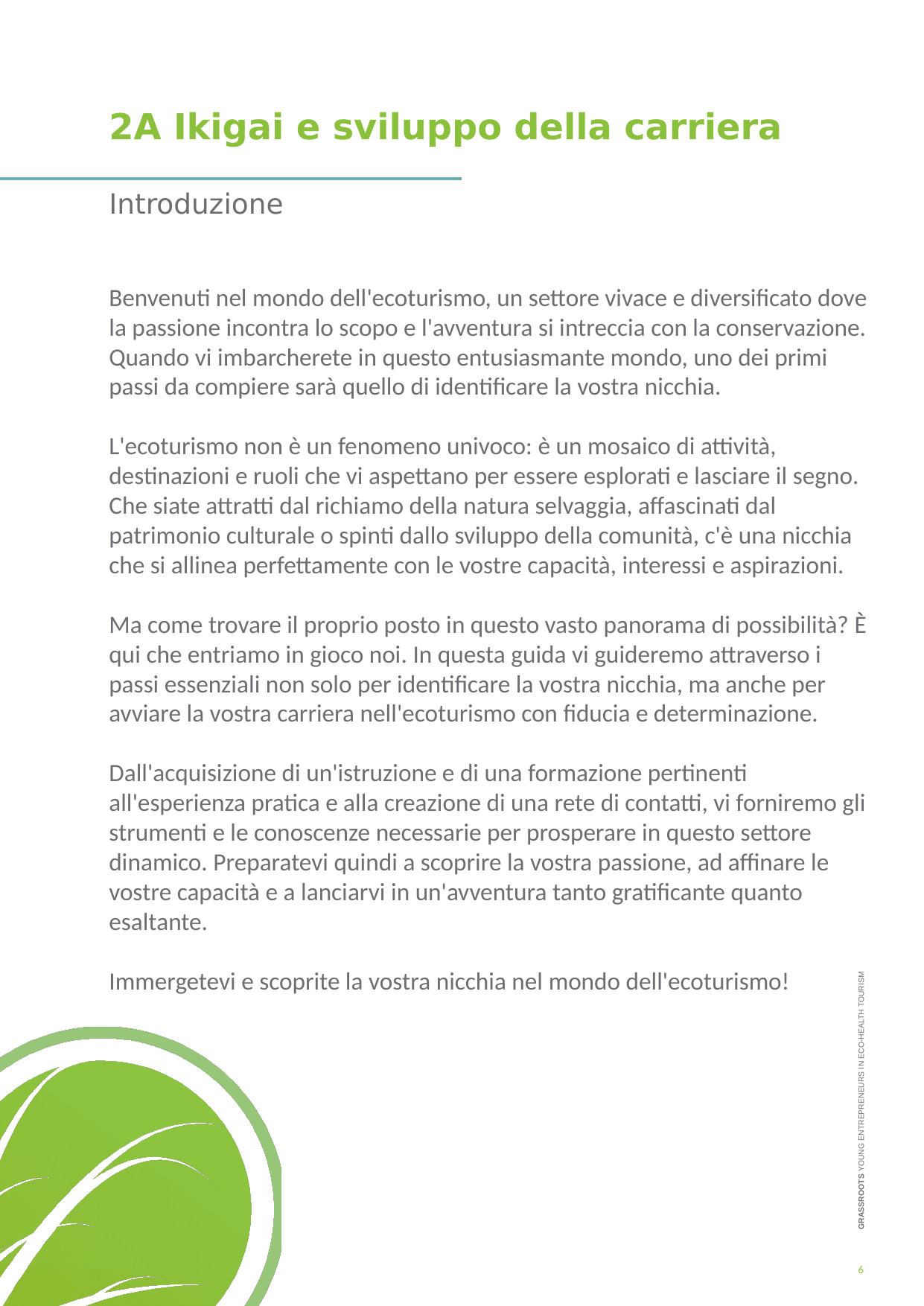

2A Ikigai e sviluppo della carriera
Introduzione
Benvenuti nel mondo dell'ecoturismo, un settore vivace e diversificato dove la passione incontra lo scopo e l'avventura si intreccia con la conservazione. Quando vi imbarcherete in questo entusiasmante mondo, uno dei primi passi da compiere sarà quello di identificare la vostra nicchia.
L'ecoturismo non è un fenomeno univoco: è un mosaico di attività, destinazioni e ruoli che vi aspettano per essere esplorati e lasciare il segno. Che siate attratti dal richiamo della natura selvaggia, affascinati dal patrimonio culturale o spinti dallo sviluppo della comunità, c'è una nicchia che si allinea perfettamente con le vostre capacità, interessi e aspirazioni.
Ma come trovare il proprio posto in questo vasto panorama di possibilità? È qui che entriamo in gioco noi. In questa guida vi guideremo attraverso i passi essenziali non solo per identificare la vostra nicchia, ma anche per avviare la vostra carriera nell'ecoturismo con fiducia e determinazione.
Dall'acquisizione di un'istruzione e di una formazione pertinenti all'esperienza pratica e alla creazione di una rete di contatti, vi forniremo gli strumenti e le conoscenze necessarie per prosperare in questo settore dinamico. Preparatevi quindi a scoprire la vostra passione, ad affinare le vostre capacità e a lanciarvi in un'avventura tanto gratificante quanto esaltante.
Immergetevi e scoprite la vostra nicchia nel mondo dell'ecoturismo!

6